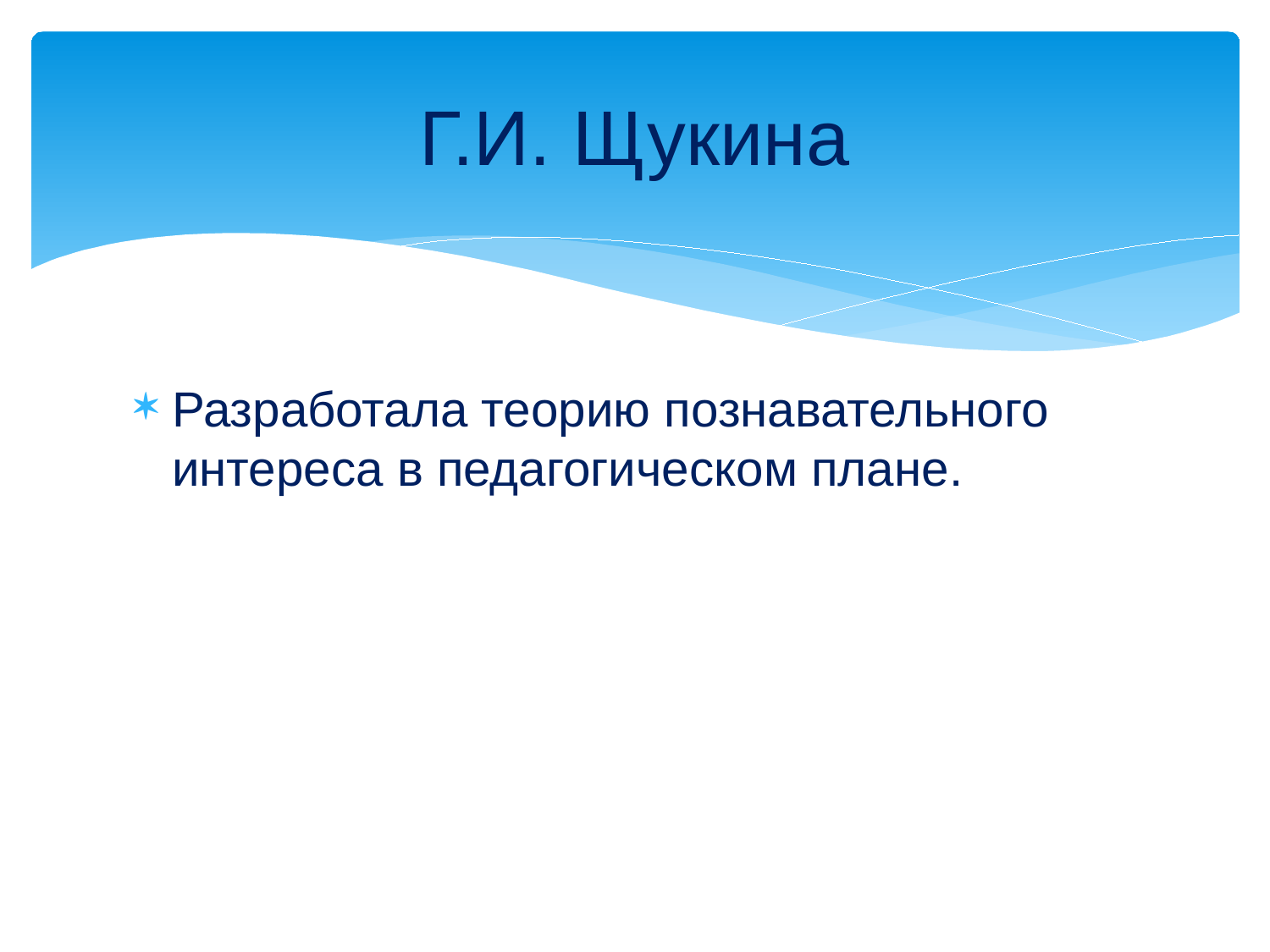

# Г.И. Щукина
Разработала теорию познавательного интереса в педагогическом плане.